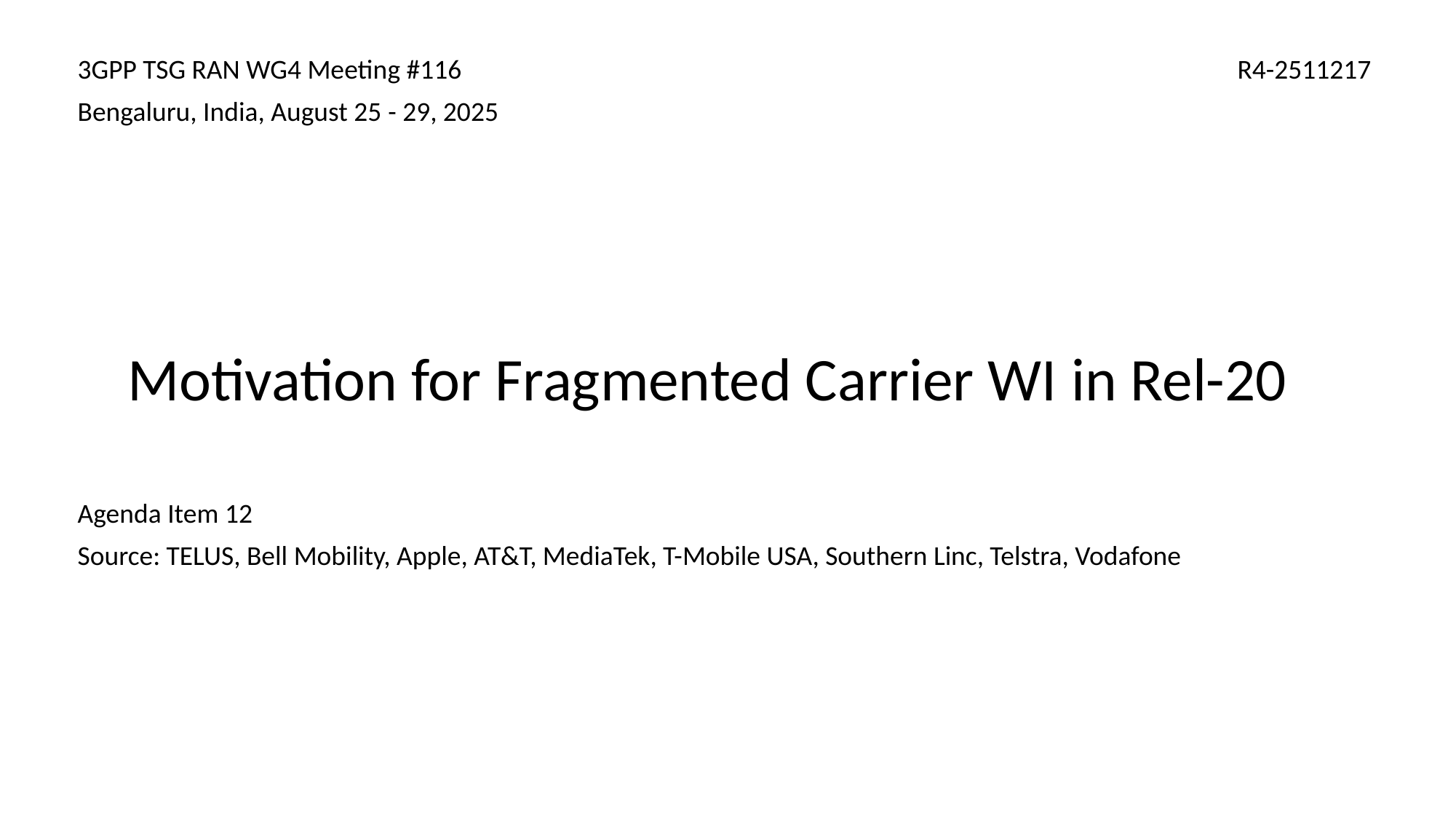

3GPP TSG RAN WG4 Meeting #116
Bengaluru, India, August 25 - 29, 2025
R4-2511217
# Motivation for Fragmented Carrier WI in Rel-20
Agenda Item 12
Source: TELUS, Bell Mobility, Apple, AT&T, MediaTek, T-Mobile USA, Southern Linc, Telstra, Vodafone